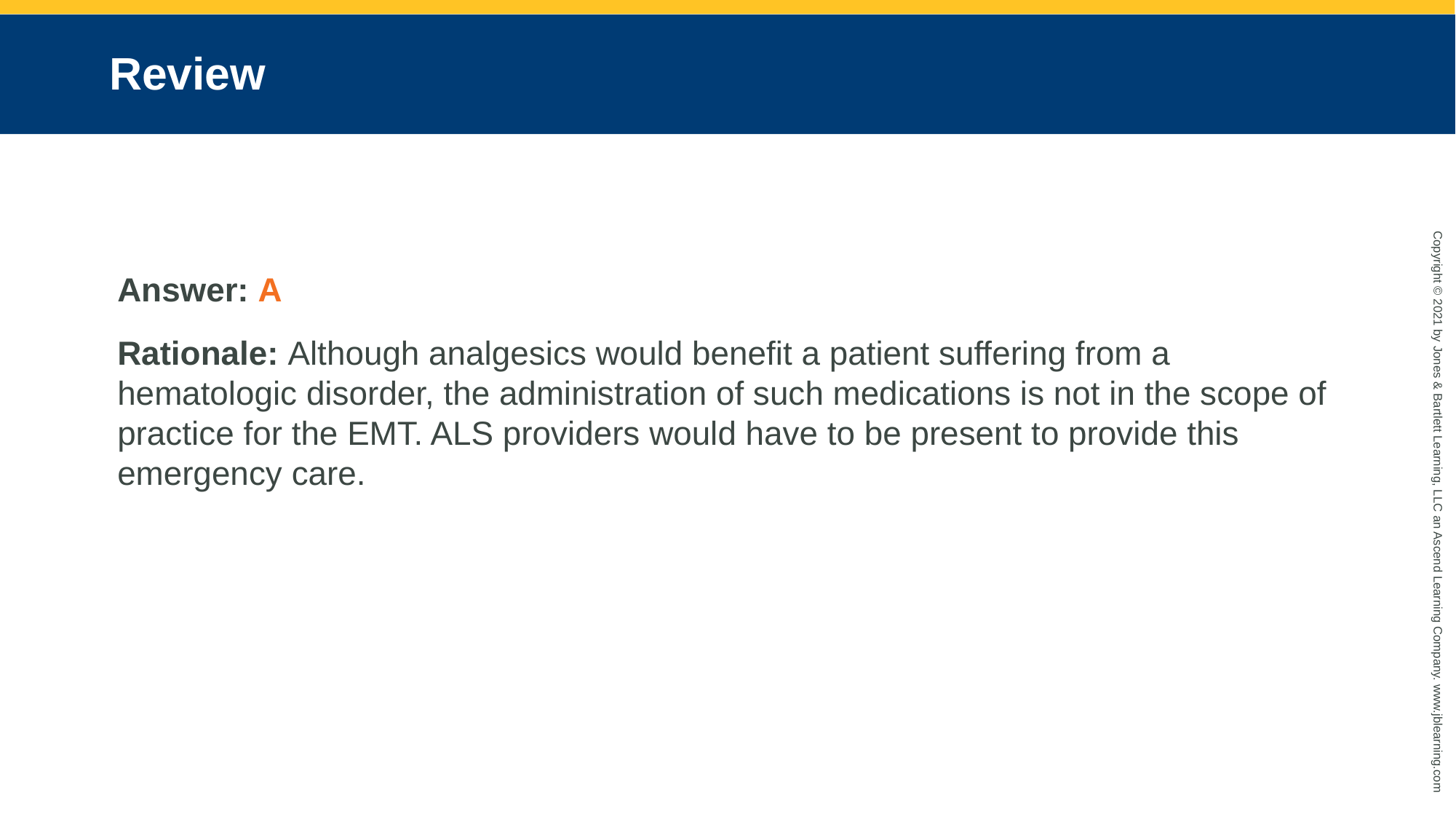

# Review
Answer: A
Rationale: Although analgesics would benefit a patient suffering from a hematologic disorder, the administration of such medications is not in the scope of practice for the EMT. ALS providers would have to be present to provide this emergency care.